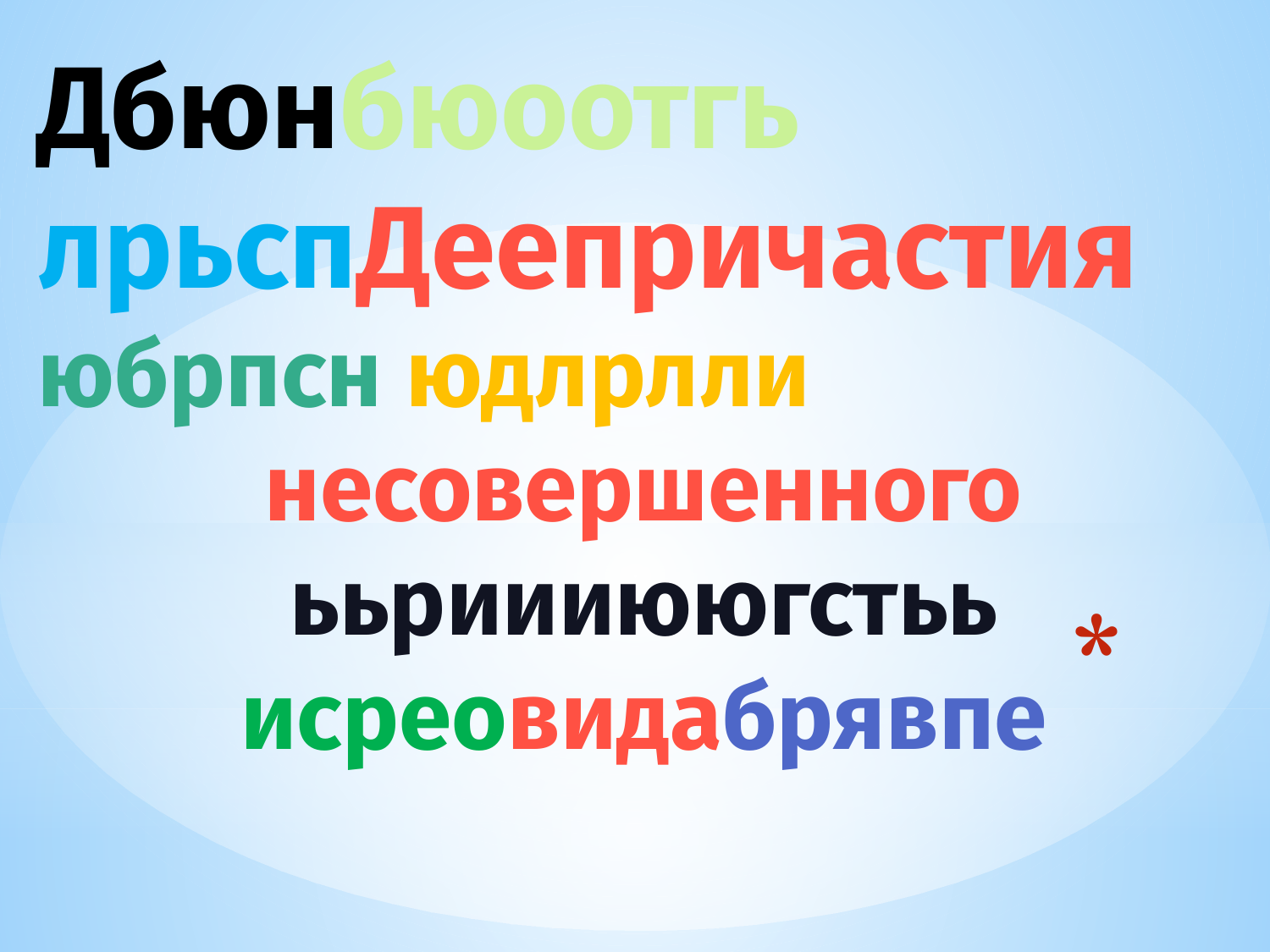

Дбюнбюоотгь лрьспДеепричастия юбрпсн юдлрлли
несовершенного ььриииююгстьь
исреовидабрявпе

#